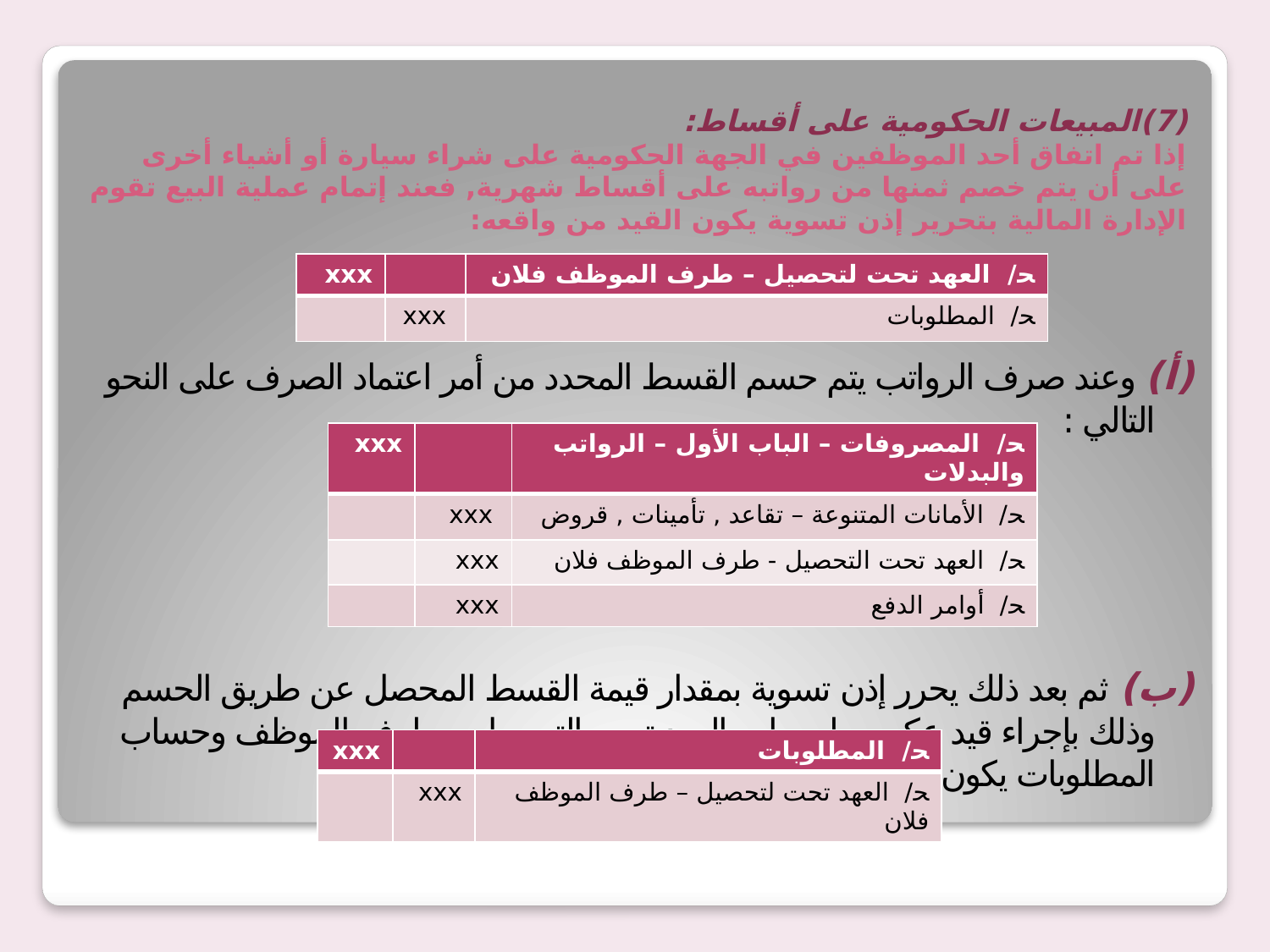

# (7)المبيعات الحكومية على أقساط: إذا تم اتفاق أحد الموظفين في الجهة الحكومية على شراء سيارة أو أشياء أخرى على أن يتم خصم ثمنها من رواتبه على أقساط شهرية, فعند إتمام عملية البيع تقوم الإدارة المالية بتحرير إذن تسوية يكون القيد من واقعه:
| xxx |  | ﺤ/ العهد تحت لتحصيل – طرف الموظف فلان |
| --- | --- | --- |
|  | xxx | ﺤ/ المطلوبات |
(أ) وعند صرف الرواتب يتم حسم القسط المحدد من أمر اعتماد الصرف على النحو التالي :

(ب) ثم بعد ذلك يحرر إذن تسوية بمقدار قيمة القسط المحصل عن طريق الحسم وذلك بإجراء قيد عكسي لحساب العهد تحت التحصيل – طرف الموظف وحساب المطلوبات يكون القيد من واقعه:

| xxx |  | ﺤ/ المصروفات – الباب الأول – الرواتب والبدلات |
| --- | --- | --- |
|  | xxx | ﺤ/ الأمانات المتنوعة – تقاعد , تأمينات , قروض |
|  | xxx | ﺤ/ العهد تحت التحصيل - طرف الموظف فلان |
|  | xxx | ﺤ/ أوامر الدفع |
| xxx |  | ﺤ/ المطلوبات |
| --- | --- | --- |
|  | xxx | ﺤ/ العهد تحت لتحصيل – طرف الموظف فلان |